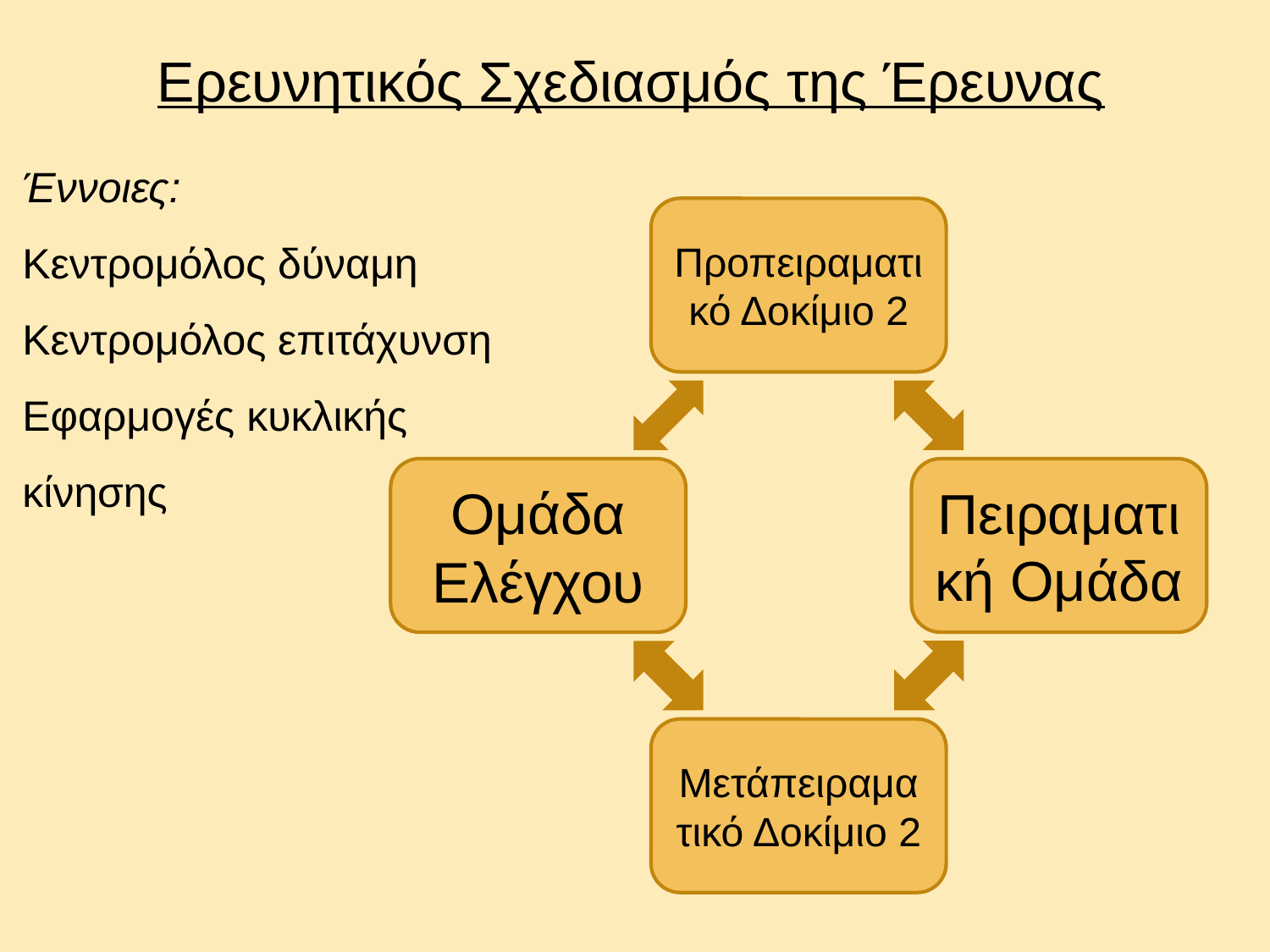

Ερευνητικός Σχεδιασμός της Έρευνας
Έννοιες:
Κεντρομόλος δύναμη
Κεντρομόλος επιτάχυνση
Εφαρμογές κυκλικής κίνησης
Προπειραματικό Δοκίμιο 2
Πειραματική Ομάδα
Μετάπειραματικό Δοκίμιο 2
Ομάδα Ελέγχου